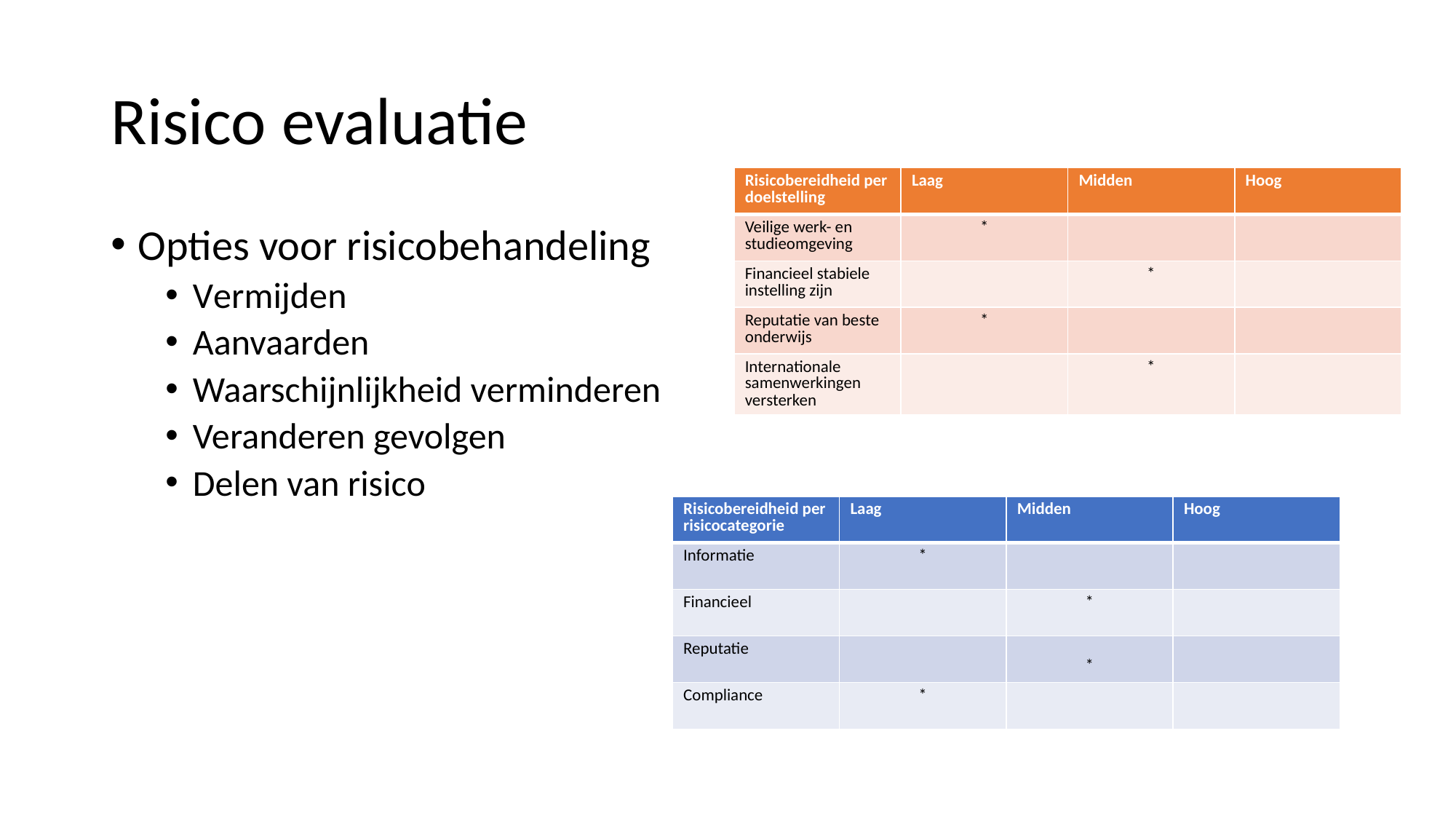

# Risico evaluatie
| Risicobereidheid per doelstelling | Laag | Midden | Hoog |
| --- | --- | --- | --- |
| Veilige werk- en studieomgeving | \* |  |  |
| Financieel stabiele instelling zijn |  | \* |  |
| Reputatie van beste onderwijs | \* |  |  |
| Internationale samenwerkingen versterken |  | \* |  |
Opties voor risicobehandeling
Vermijden
Aanvaarden
Waarschijnlijkheid verminderen
Veranderen gevolgen
Delen van risico
| Risicobereidheid per risicocategorie | Laag | Midden | Hoog |
| --- | --- | --- | --- |
| Informatie | \* |  |  |
| Financieel |  | \* |  |
| Reputatie |  | \* |  |
| Compliance | \* |  |  |